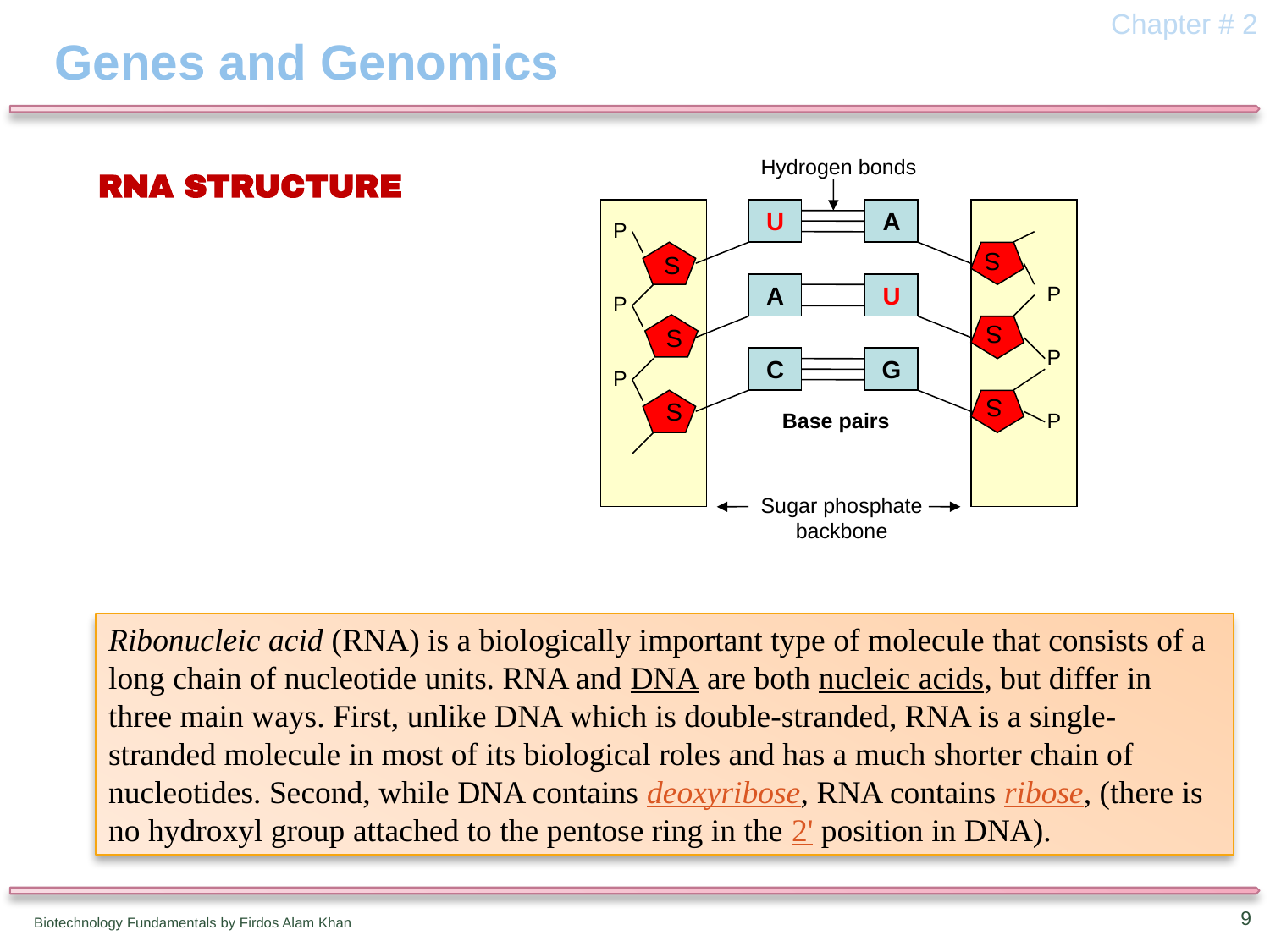

Chapter # 2
# Genes and Genomics

Hydrogen bonds

U
A

P

S

S

A
U
P
P

S
S

P
C
G
P

S

S

Base pairs
P

Sugar phosphate
backbone

Rna structure
Ribonucleic acid (RNA) is a biologically important type of molecule that consists of a long chain of nucleotide units. RNA and DNA are both nucleic acids, but differ in three main ways. First, unlike DNA which is double-stranded, RNA is a single-stranded molecule in most of its biological roles and has a much shorter chain of nucleotides. Second, while DNA contains deoxyribose, RNA contains ribose, (there is no hydroxyl group attached to the pentose ring in the 2' position in DNA).
Title in here

9
Biotechnology Fundamentals by Firdos Alam Khan